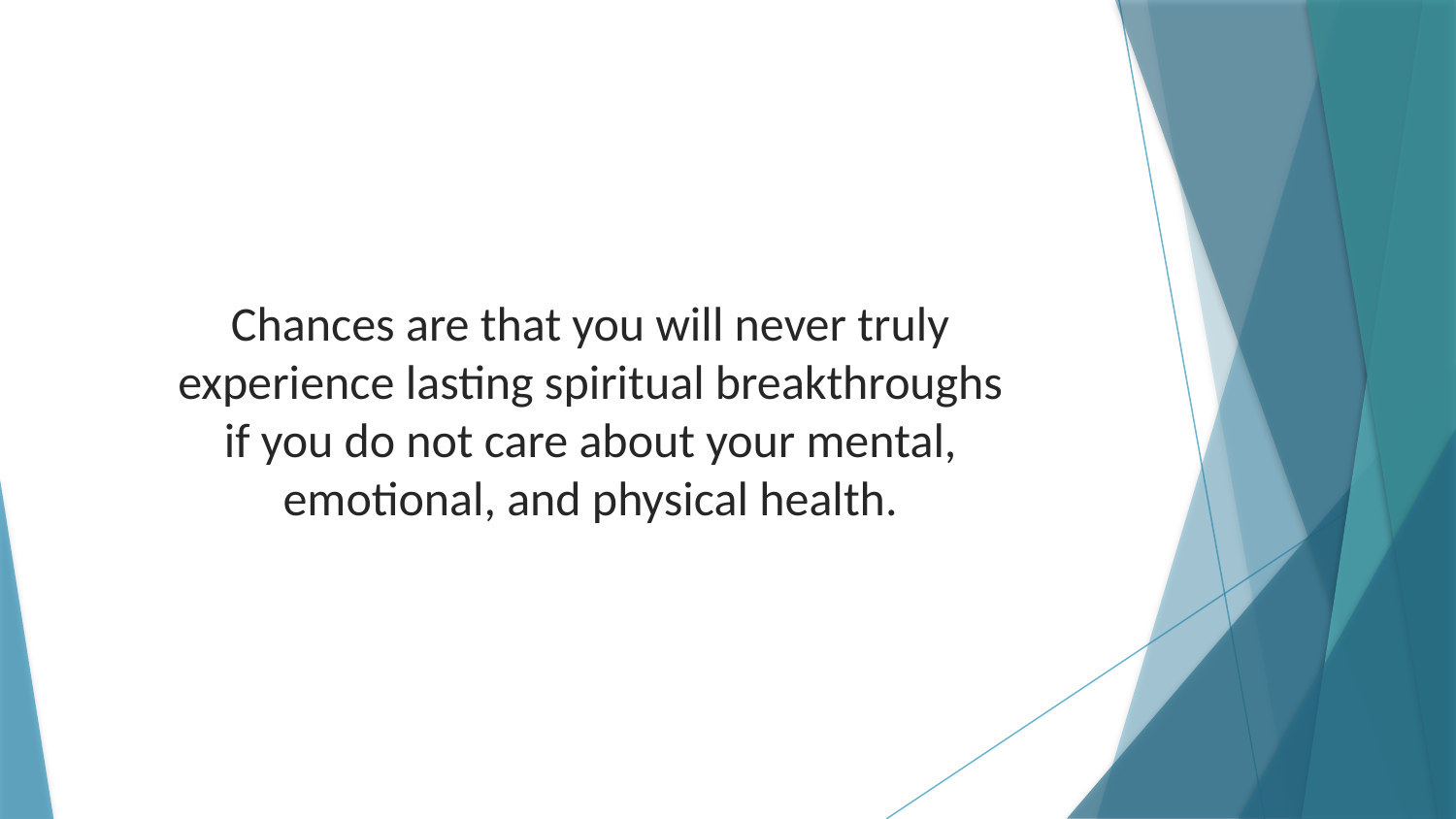

Chances are that you will never truly experience lasting spiritual breakthroughs if you do not care about your mental, emotional, and physical health.